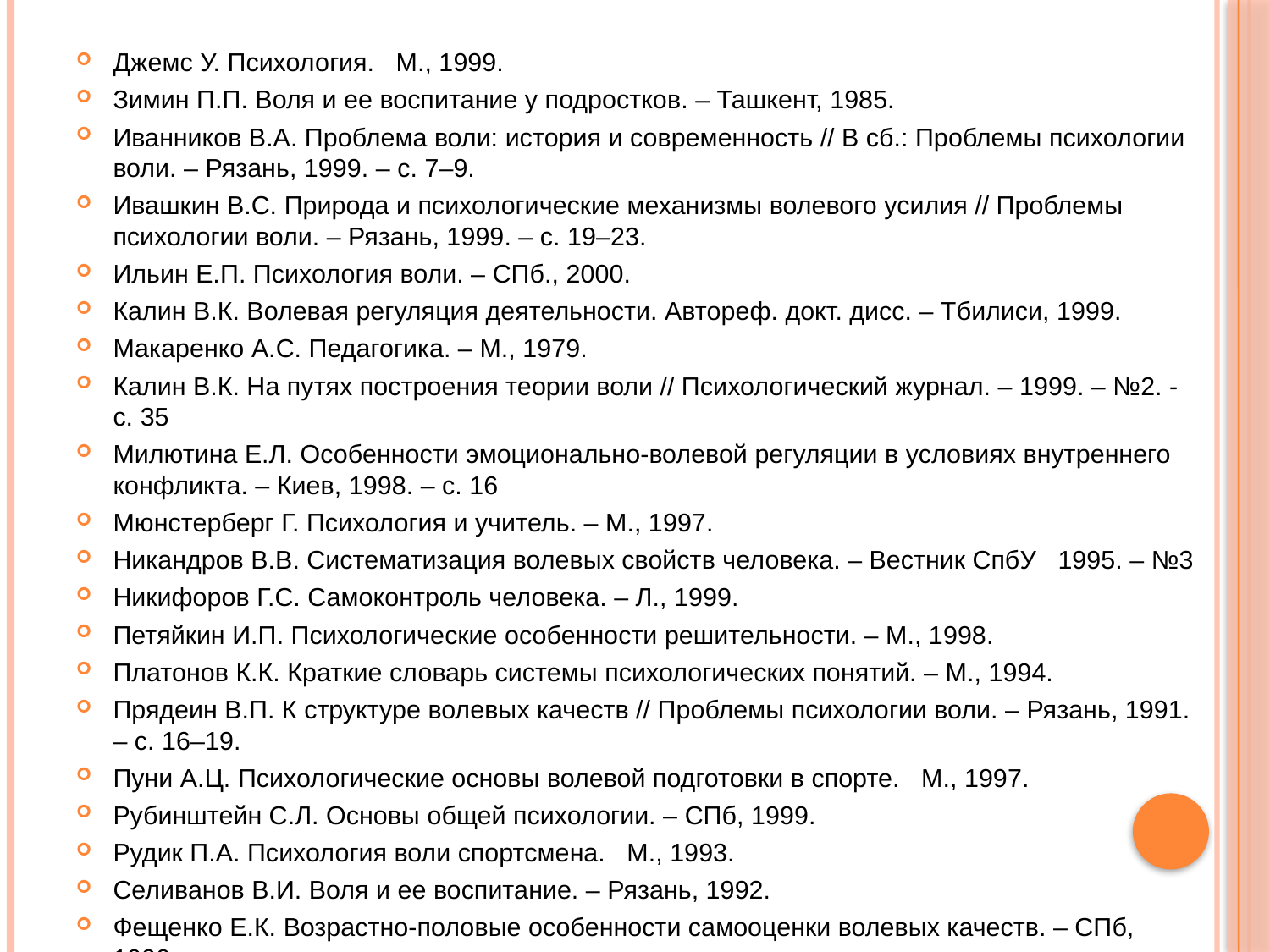

#
Джемс У. Психология.   М., 1999.
Зимин П.П. Воля и ее воспитание у подростков. – Ташкент, 1985.
Иванников В.А. Проблема воли: история и современность // В сб.: Проблемы психологии воли. – Рязань, 1999. – с. 7–9.
Ивашкин В.С. Природа и психологические механизмы волевого усилия // Проблемы психологии воли. – Рязань, 1999. – с. 19–23.
Ильин Е.П. Психология воли. – СПб., 2000.
Калин В.К. Волевая регуляция деятельности. Автореф. докт. дисс. – Тбилиси, 1999.
Макаренко А.С. Педагогика. – М., 1979.
Калин В.К. На путях построения теории воли // Психологический журнал. – 1999. – №2. - с. 35
Милютина Е.Л. Особенности эмоционально-волевой регуляции в условиях внутреннего конфликта. – Киев, 1998. – с. 16
Мюнстерберг Г. Психология и учитель. – М., 1997.
Никандров В.В. Систематизация волевых свойств человека. – Вестник СпбУ   1995. – №3
Никифоров Г.С. Самоконтроль человека. – Л., 1999.
Петяйкин И.П. Психологические особенности решительности. – М., 1998.
Платонов К.К. Краткие словарь системы психологических понятий. – М., 1994.
Прядеин В.П. К структуре волевых качеств // Проблемы психологии воли. – Рязань, 1991. – с. 16–19.
Пуни А.Ц. Психологические основы волевой подготовки в спорте.   М., 1997.
Рубинштейн С.Л. Основы общей психологии. – СПб, 1999.
Рудик П.А. Психология воли спортсмена.   М., 1993.
Селиванов В.И. Воля и ее воспитание. – Рязань, 1992.
Фещенко Е.К. Возрастно-половые особенности самооценки волевых качеств. – СПб, 1999.